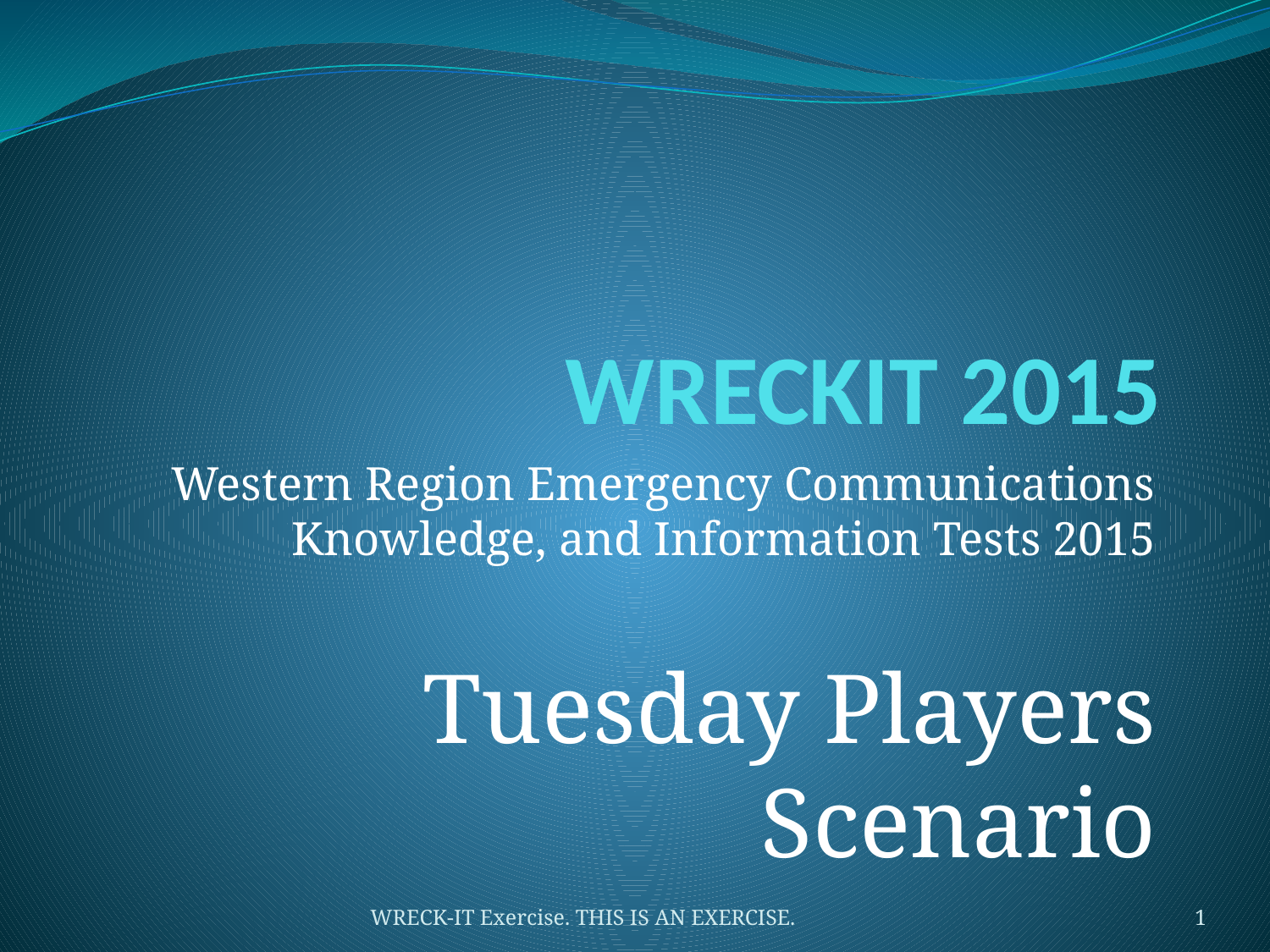

# WRECKIT 2015
Western Region Emergency Communications Knowledge, and Information Tests 2015

Tuesday Players Scenario
WRECK-IT Exercise. THIS IS AN EXERCISE.
1